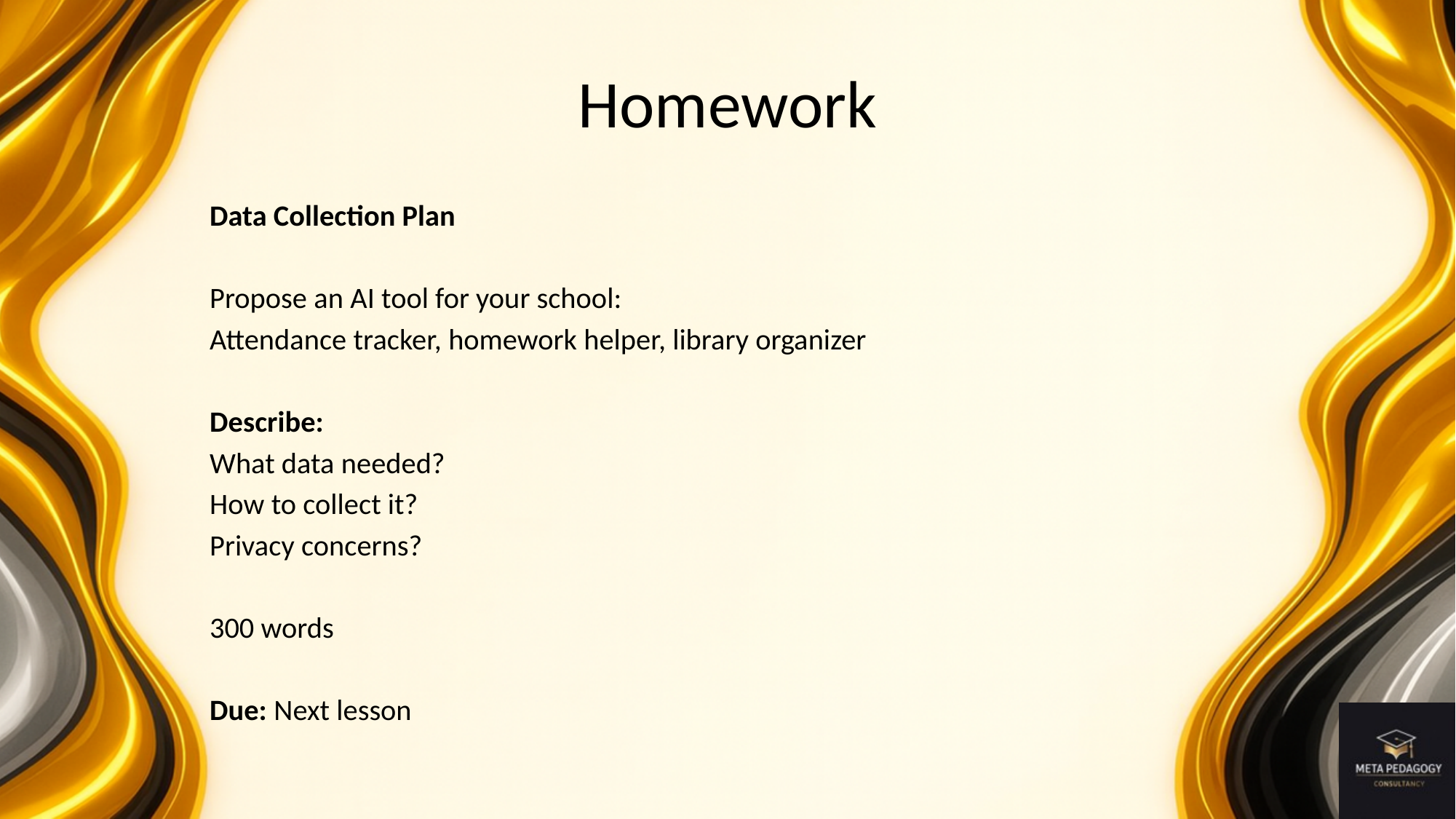

# Homework
Data Collection Plan

Propose an AI tool for your school:
Attendance tracker, homework helper, library organizer

Describe:
What data needed?
How to collect it?
Privacy concerns?

300 words

Due: Next lesson